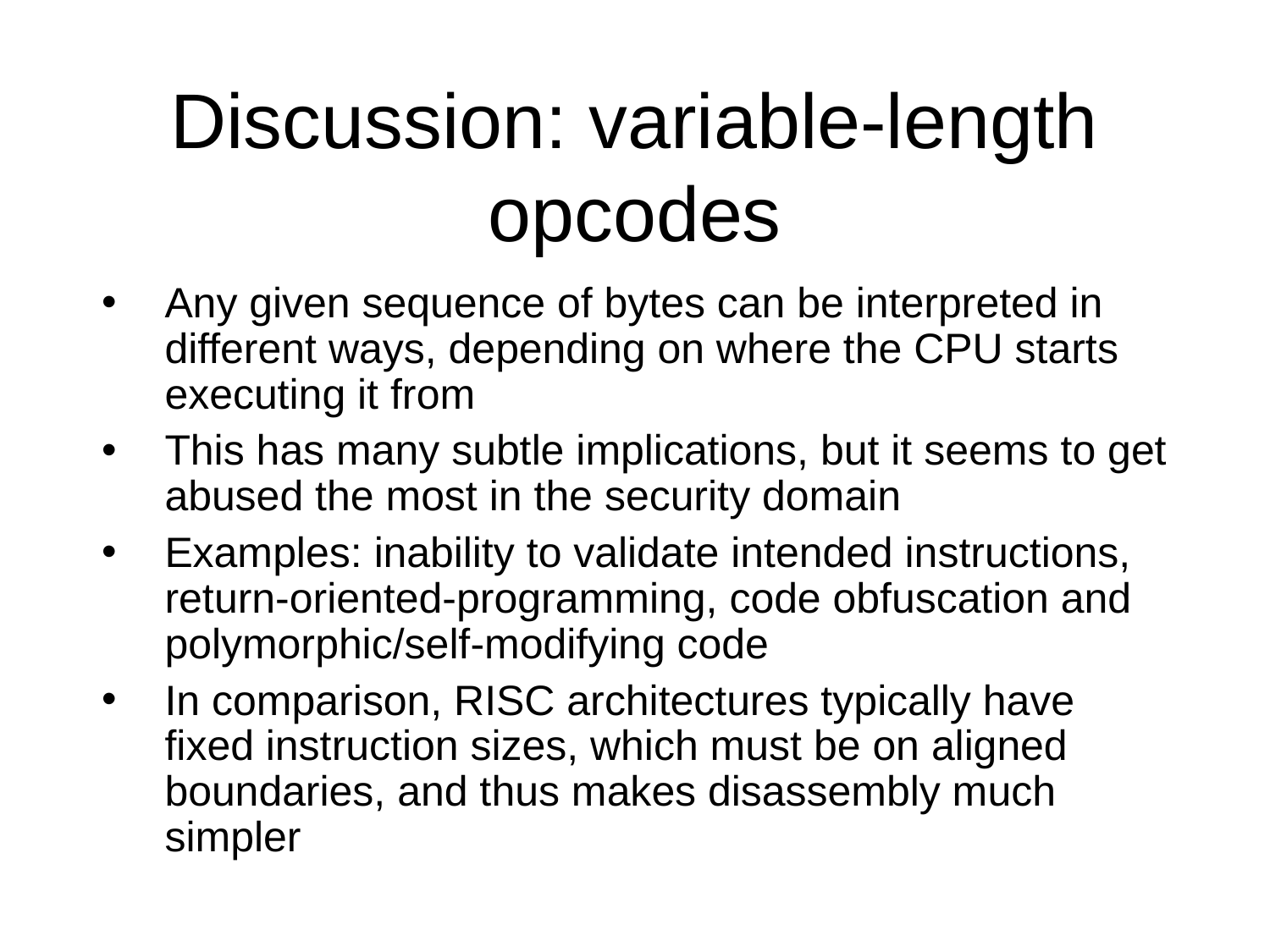

Discussion: variable-length opcodes
Any given sequence of bytes can be interpreted in different ways, depending on where the CPU starts executing it from
This has many subtle implications, but it seems to get abused the most in the security domain
Examples: inability to validate intended instructions, return-oriented-programming, code obfuscation and polymorphic/self-modifying code
In comparison, RISC architectures typically have fixed instruction sizes, which must be on aligned boundaries, and thus makes disassembly much simpler